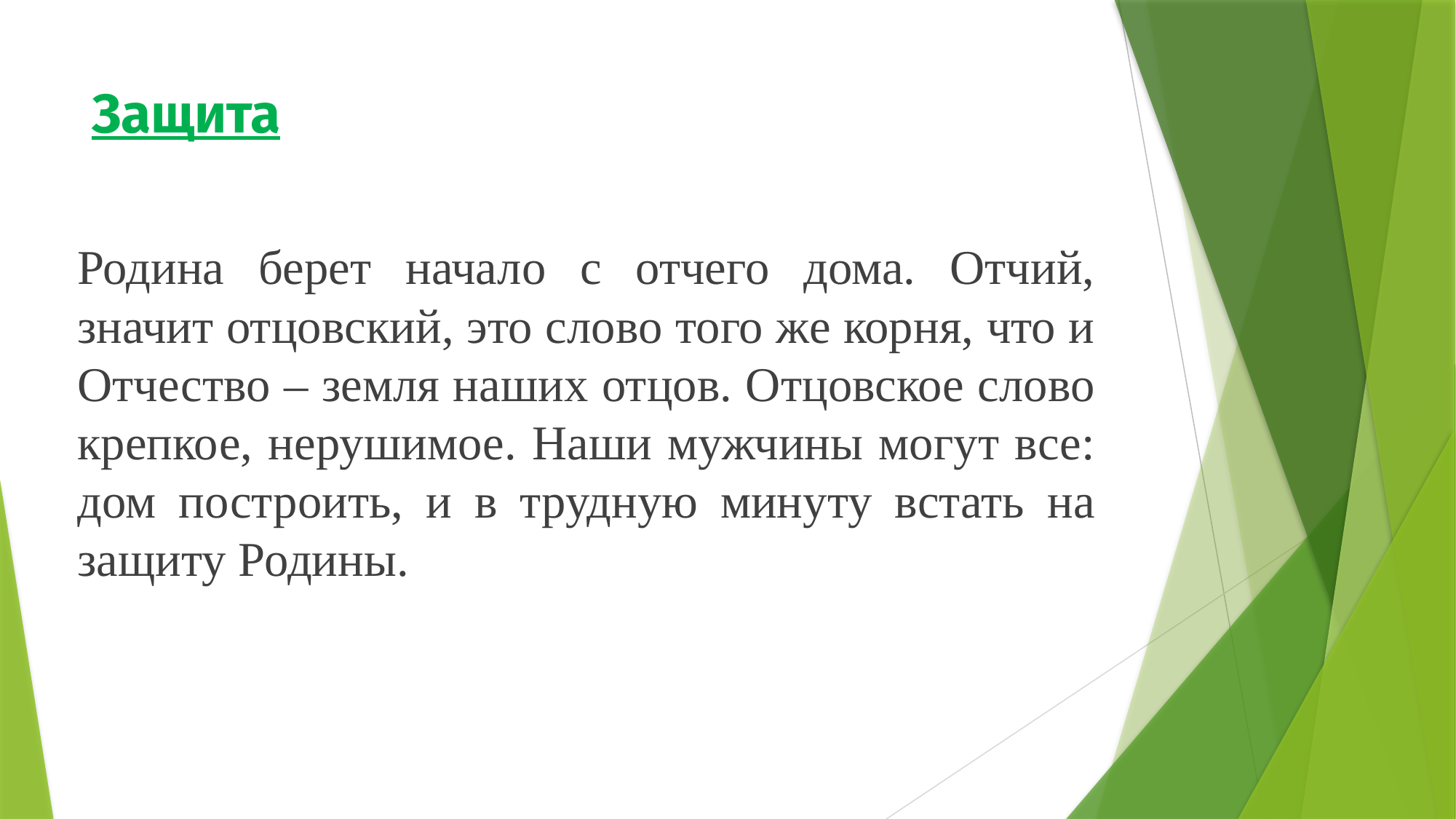

# Защита
Родина берет начало с отчего дома. Отчий, значит отцовский, это слово того же корня, что и Отчество – земля наших отцов. Отцовское слово крепкое, нерушимое. Наши мужчины могут все: дом построить, и в трудную минуту встать на защиту Родины.